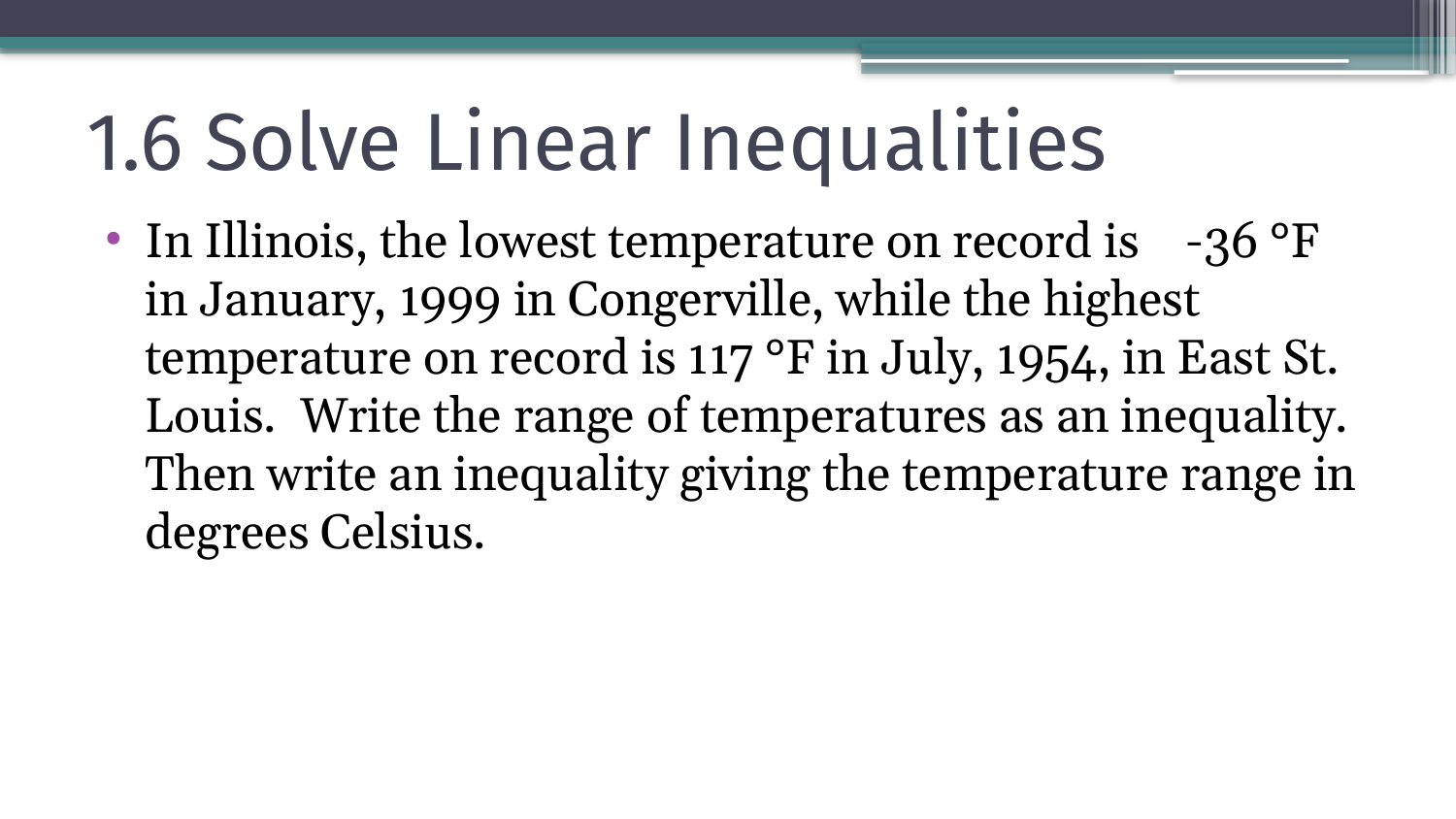

# 1.6 Solve Linear Inequalities
In Illinois, the lowest temperature on record is    -36 °F in January, 1999 in Congerville, while the highest temperature on record is 117 °F in July, 1954, in East St. Louis.  Write the range of temperatures as an inequality.  Then write an inequality giving the temperature range in degrees Celsius.